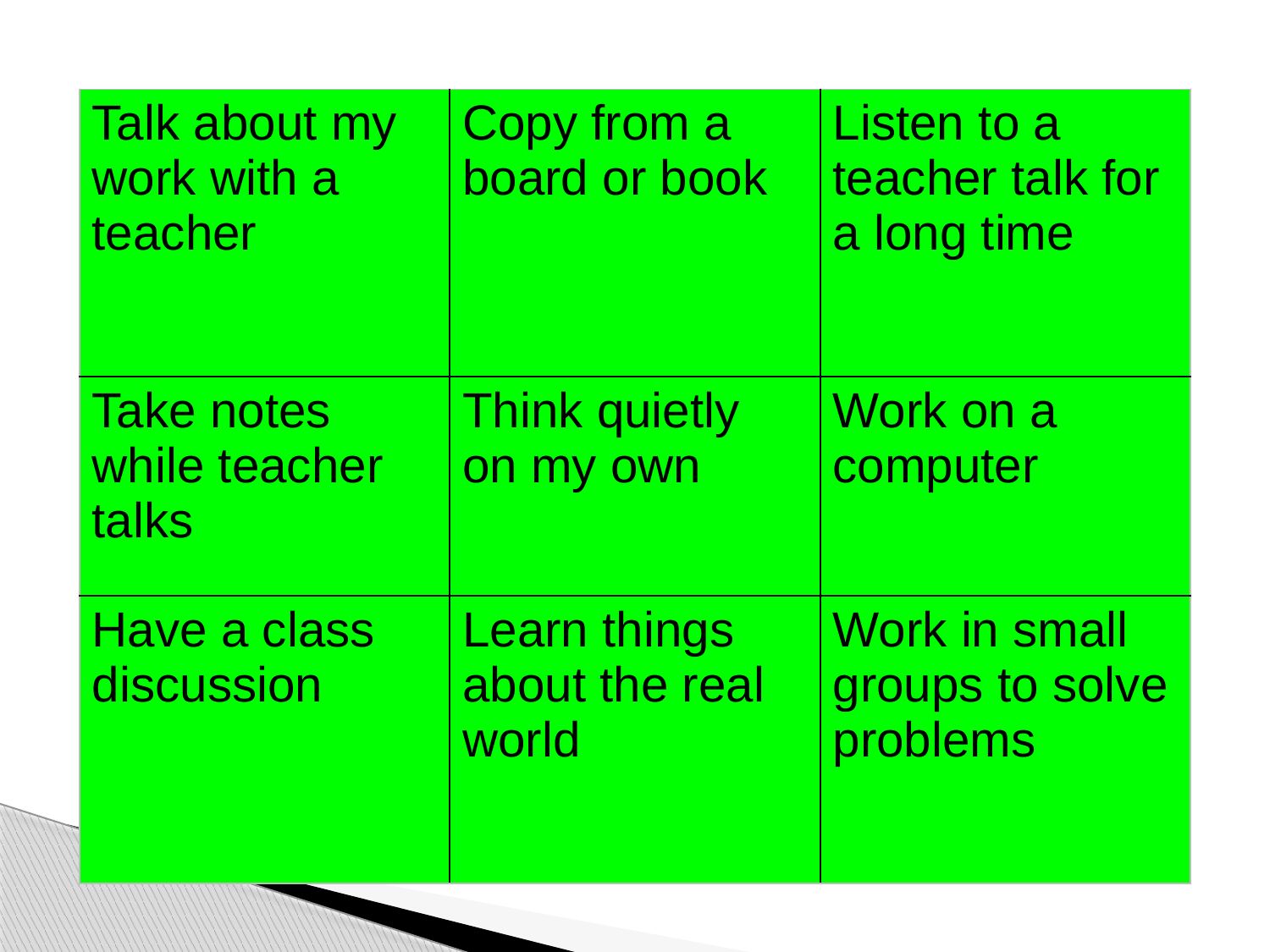

| Talk about my work with a teacher | Copy from a board or book | Listen to a teacher talk for a long time |
| --- | --- | --- |
| Take notes while teacher talks | Think quietly on my own | Work on a computer |
| Have a class discussion | Learn things about the real world | Work in small groups to solve problems |